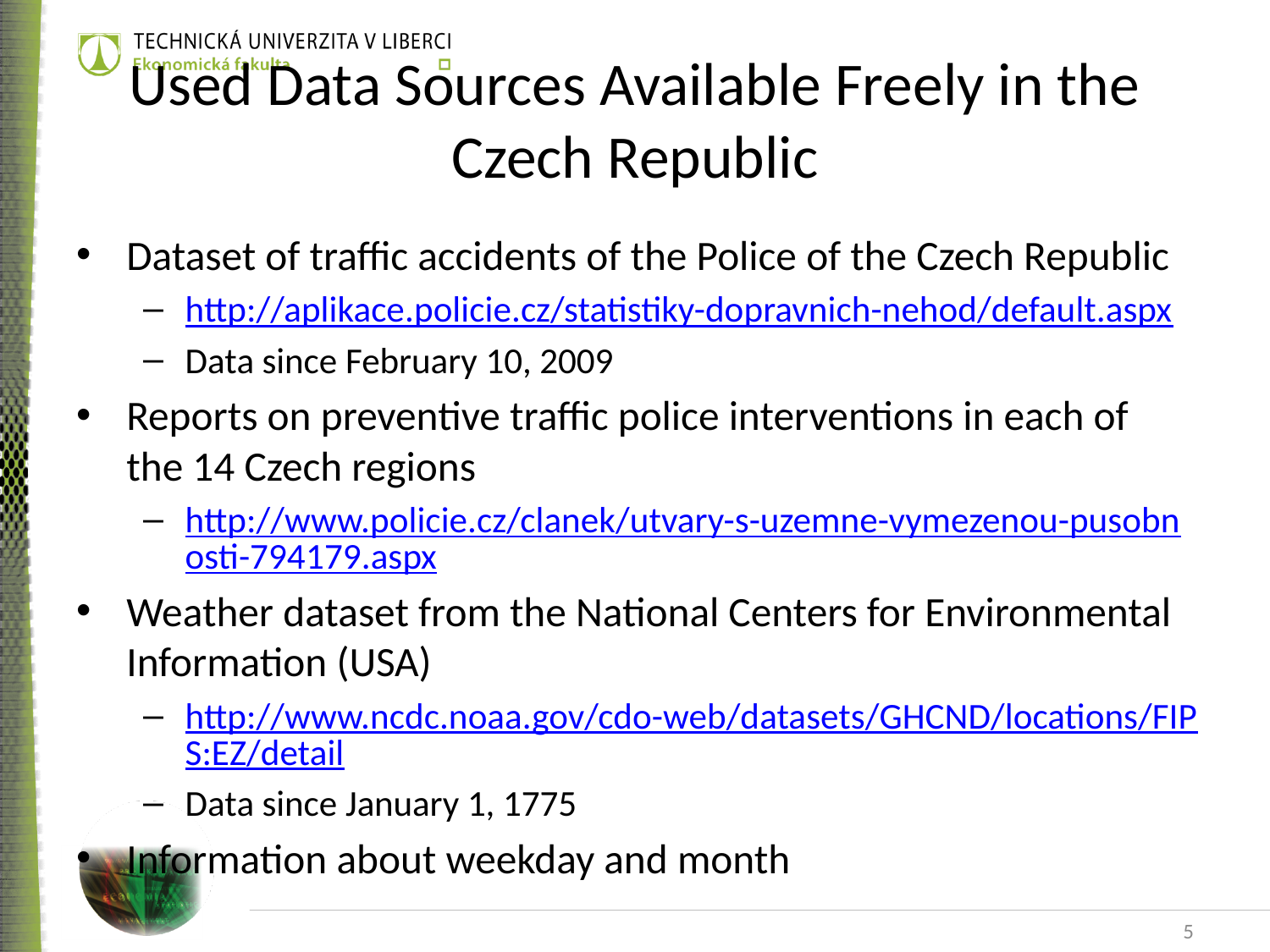

# Used Data Sources Available Freely in the Czech Republic
Dataset of traffic accidents of the Police of the Czech Republic
http://aplikace.policie.cz/statistiky-dopravnich-nehod/default.aspx
Data since February 10, 2009
Reports on preventive traffic police interventions in each of the 14 Czech regions
http://www.policie.cz/clanek/utvary-s-uzemne-vymezenou-pusobnosti-794179.aspx
Weather dataset from the National Centers for Environmental Information (USA)
http://www.ncdc.noaa.gov/cdo-web/datasets/GHCND/locations/FIPS:EZ/detail
Data since January 1, 1775
Information about weekday and month
5